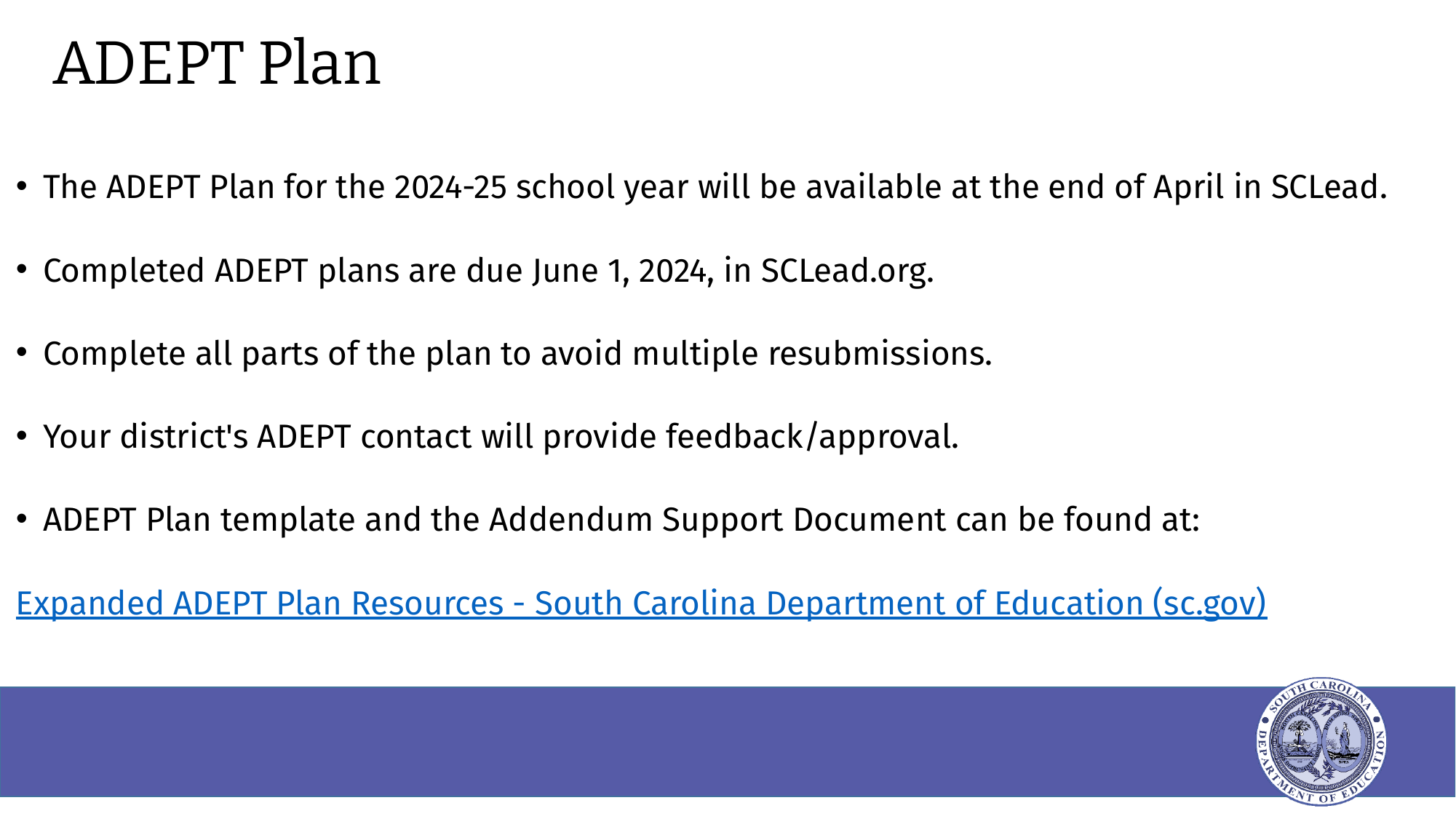

# ADEPT Plan
The ADEPT Plan for the 2024-25 school year will be available at the end of April in SCLead.
Completed ADEPT plans are due June 1, 2024, in SCLead.org.
Complete all parts of the plan to avoid multiple resubmissions.
Your district's ADEPT contact will provide feedback/approval.
ADEPT Plan template and the Addendum Support Document can be found at:
Expanded ADEPT Plan Resources - South Carolina Department of Education (sc.gov)